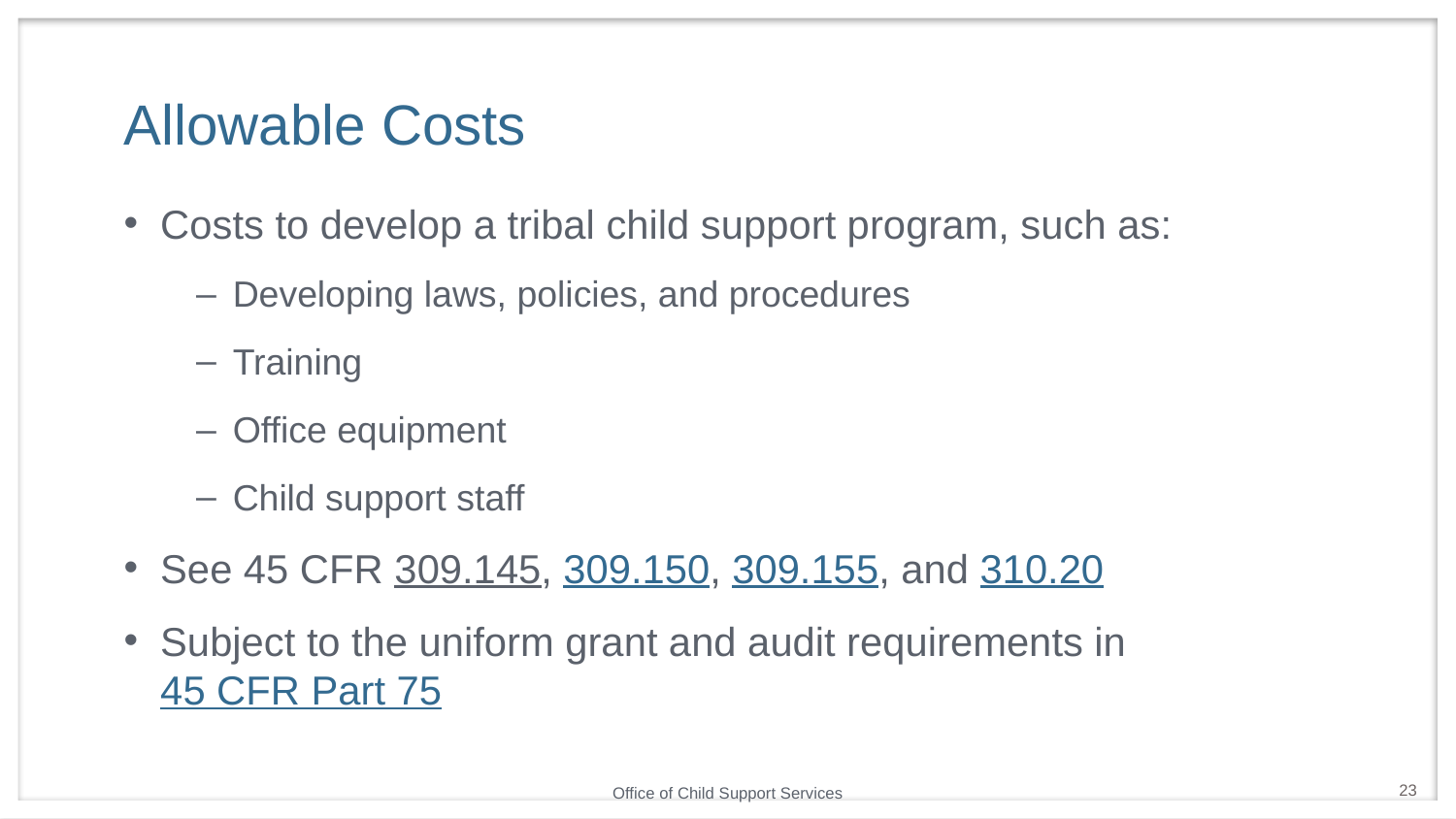

# Allowable Costs
Costs to develop a tribal child support program, such as:
Developing laws, policies, and procedures
Training
Office equipment
Child support staff
See 45 CFR 309.145, 309.150, 309.155, and 310.20
Subject to the uniform grant and audit requirements in 45 CFR Part 75
23